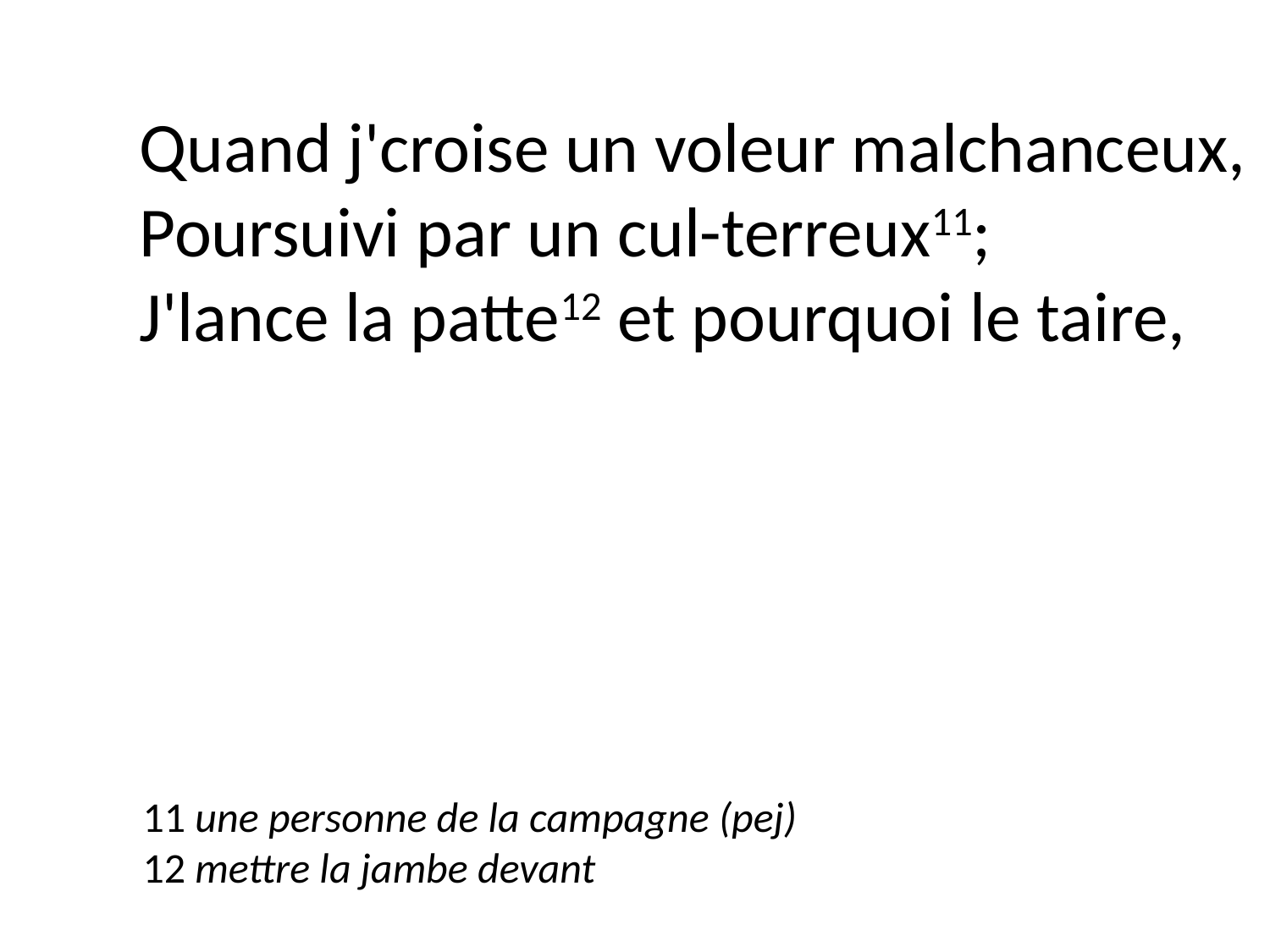

Quand j'croise un voleur malchanceux,
Poursuivi par un cul-terreux11;
J'lance la patte12 et pourquoi le taire,
11 une personne de la campagne (pej)
12 mettre la jambe devant